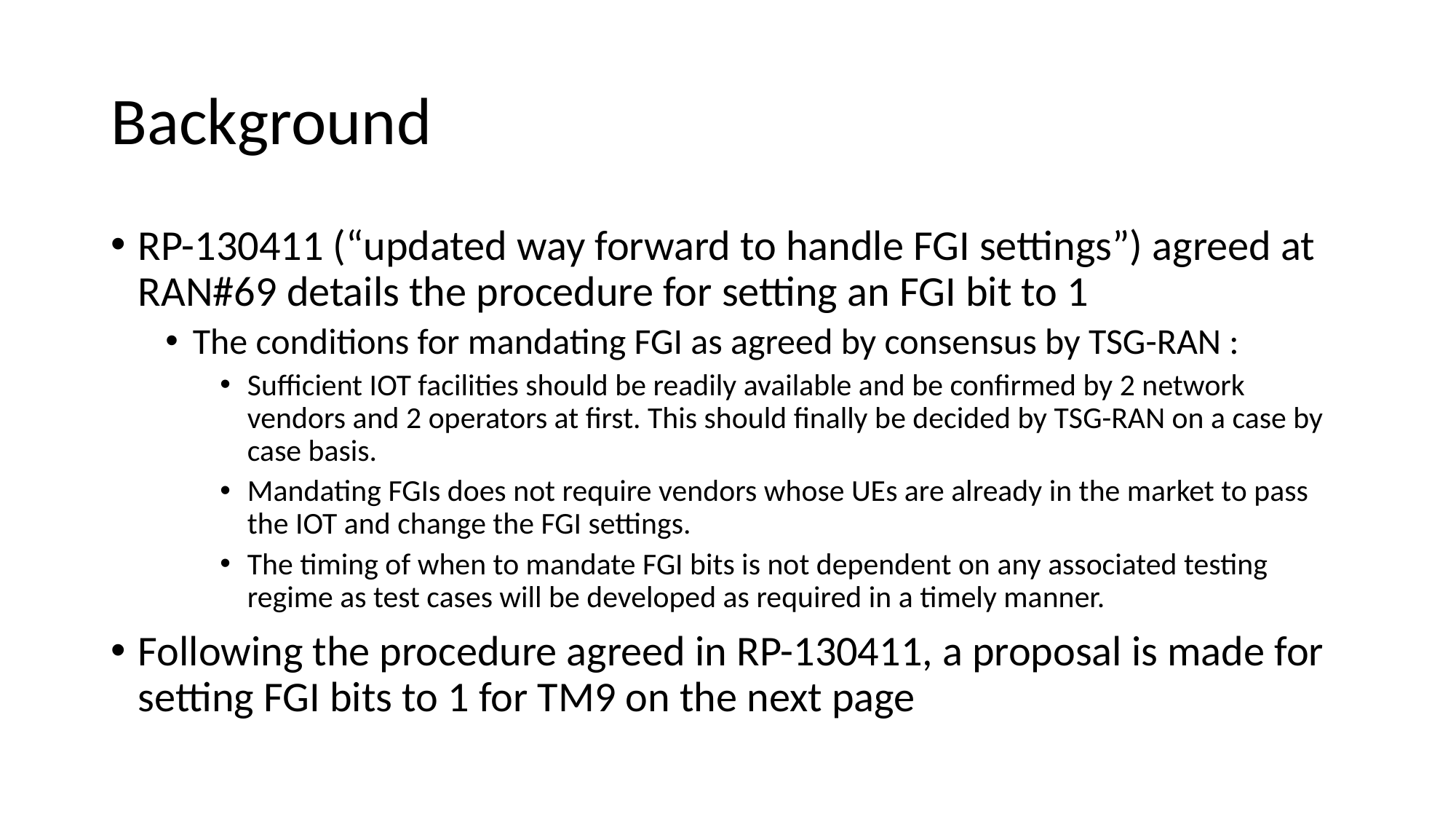

# Background
RP-130411 (“updated way forward to handle FGI settings”) agreed at RAN#69 details the procedure for setting an FGI bit to 1
The conditions for mandating FGI as agreed by consensus by TSG-RAN :
Sufficient IOT facilities should be readily available and be confirmed by 2 network vendors and 2 operators at first. This should finally be decided by TSG-RAN on a case by case basis.
Mandating FGIs does not require vendors whose UEs are already in the market to pass the IOT and change the FGI settings.
The timing of when to mandate FGI bits is not dependent on any associated testing regime as test cases will be developed as required in a timely manner.
Following the procedure agreed in RP-130411, a proposal is made for setting FGI bits to 1 for TM9 on the next page